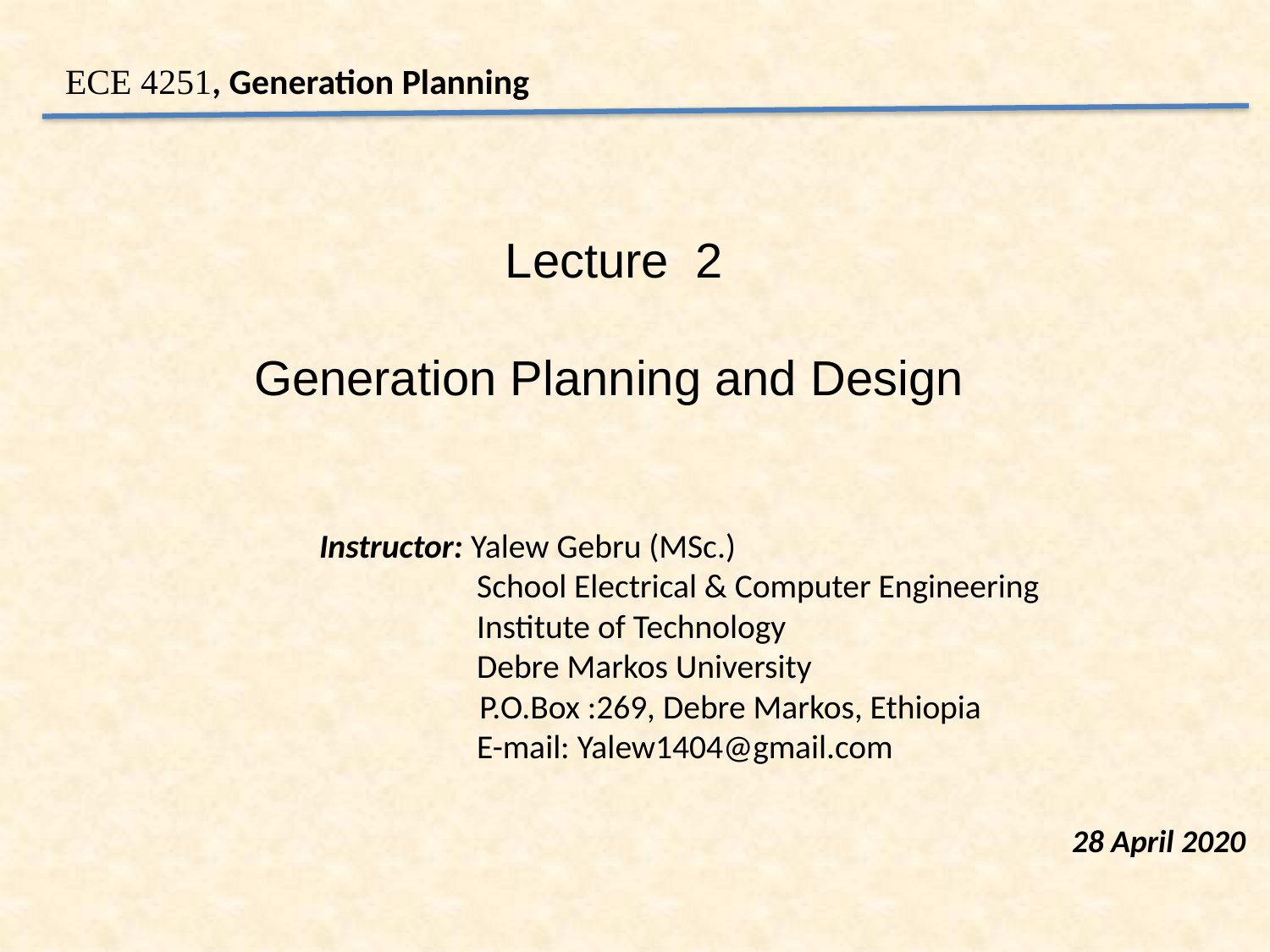

ECE 4251, Generation Planning
Lecture  2
Generation Planning and Design
Instructor: Yalew Gebru (MSc.)
	    School Electrical & Computer Engineering
	    Institute of Technology
	    Debre Markos University
                     P.O.Box :269, Debre Markos, Ethiopia
	    E-mail: Yalew1404@gmail.com
28 April 2020